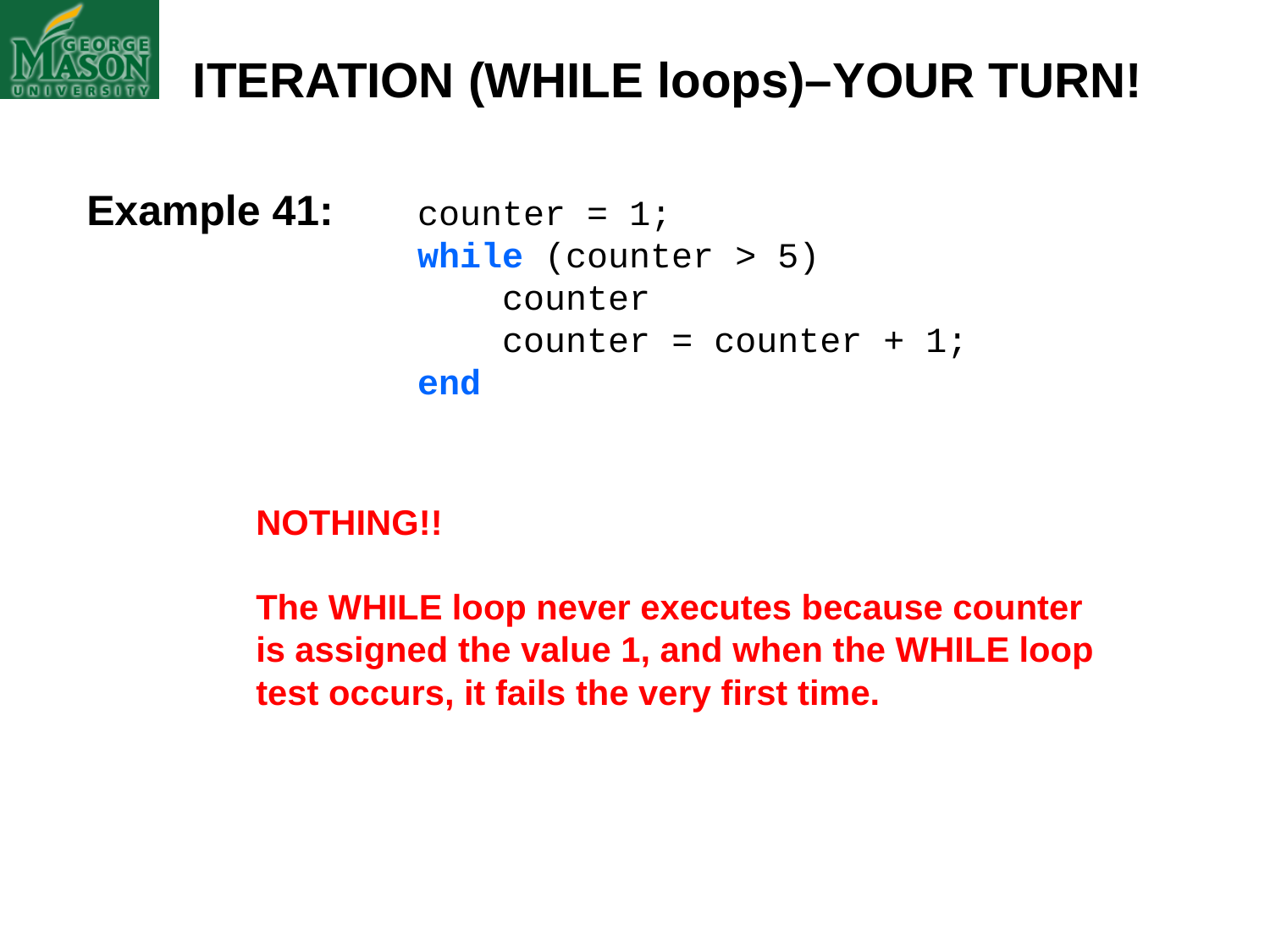

ITERATION (WHILE loops)–YOUR TURN!
Example 41:
counter = 1;
while (counter > 5)
    counter
    counter = counter + 1;
end
NOTHING!!

The WHILE loop never executes because counter is assigned the value 1, and when the WHILE loop test occurs, it fails the very first time.